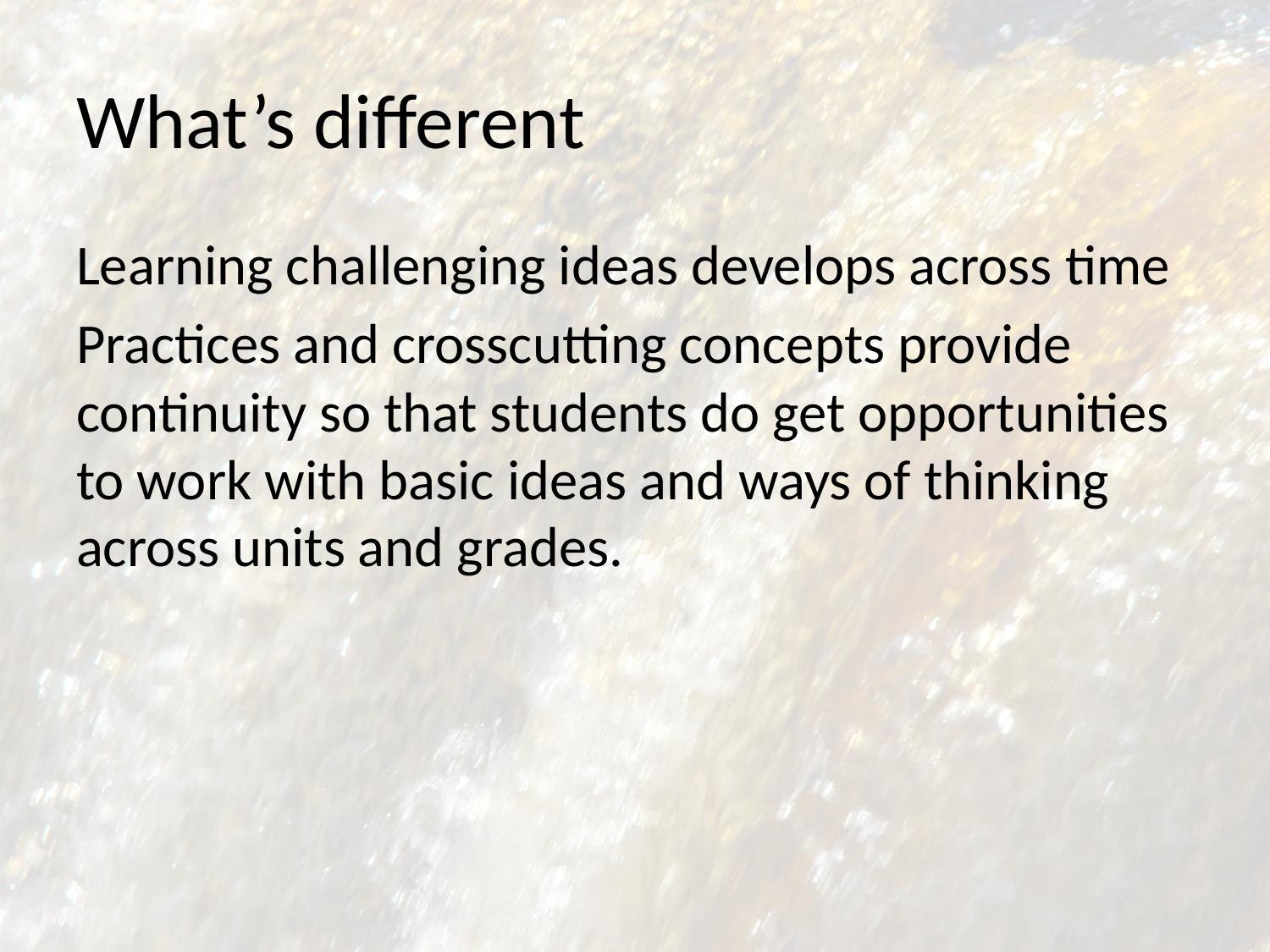

# What’s different
Learning challenging ideas develops across time
Practices and crosscutting concepts provide continuity so that students do get opportunities to work with basic ideas and ways of thinking across units and grades.